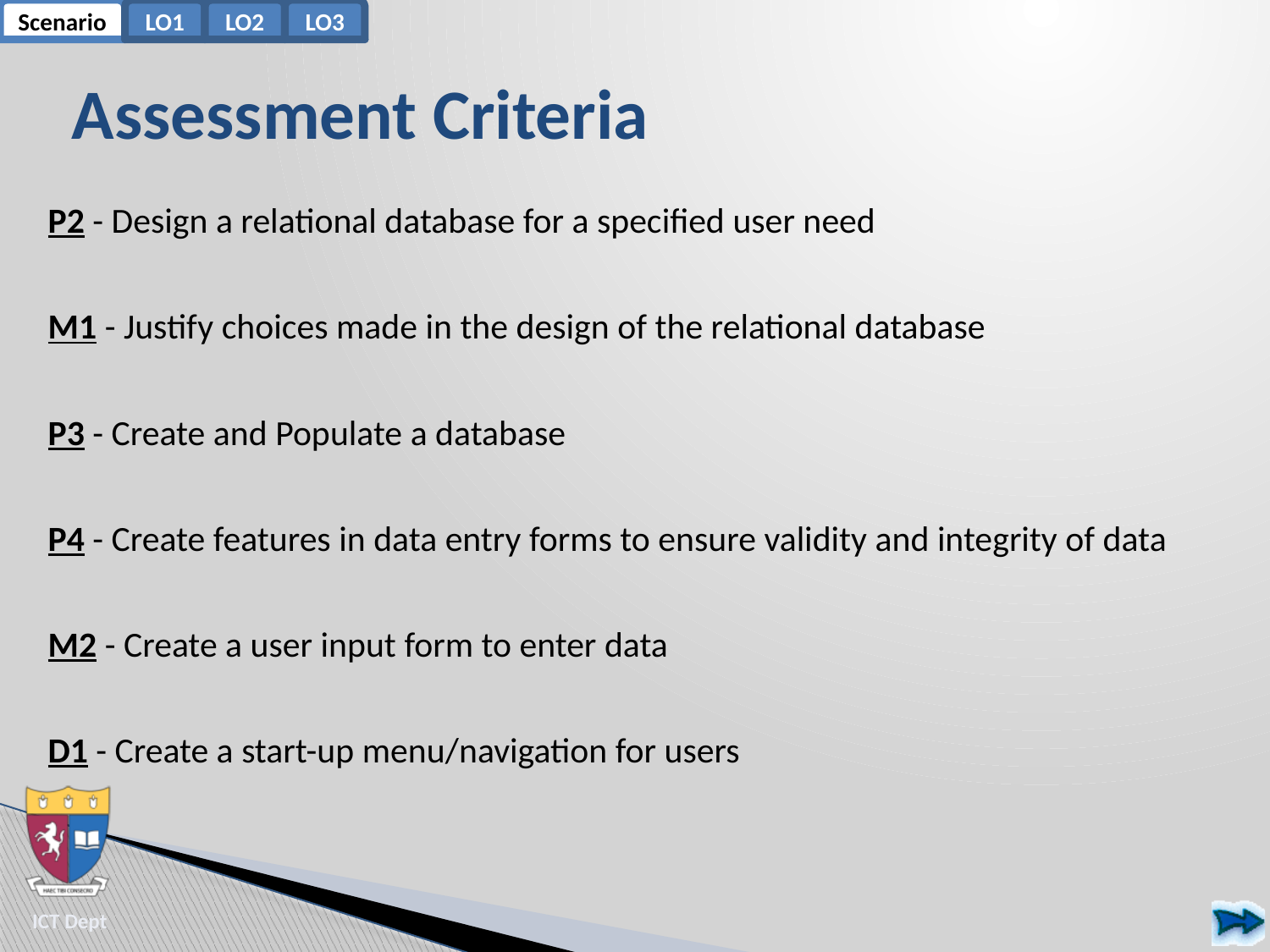

# Assessment Criteria
P2 - Design a relational database for a specified user need

M1 - Justify choices made in the design of the relational database

P3 - Create and Populate a database

P4 - Create features in data entry forms to ensure validity and integrity of data

M2 - Create a user input form to enter data

D1 - Create a start-up menu/navigation for users